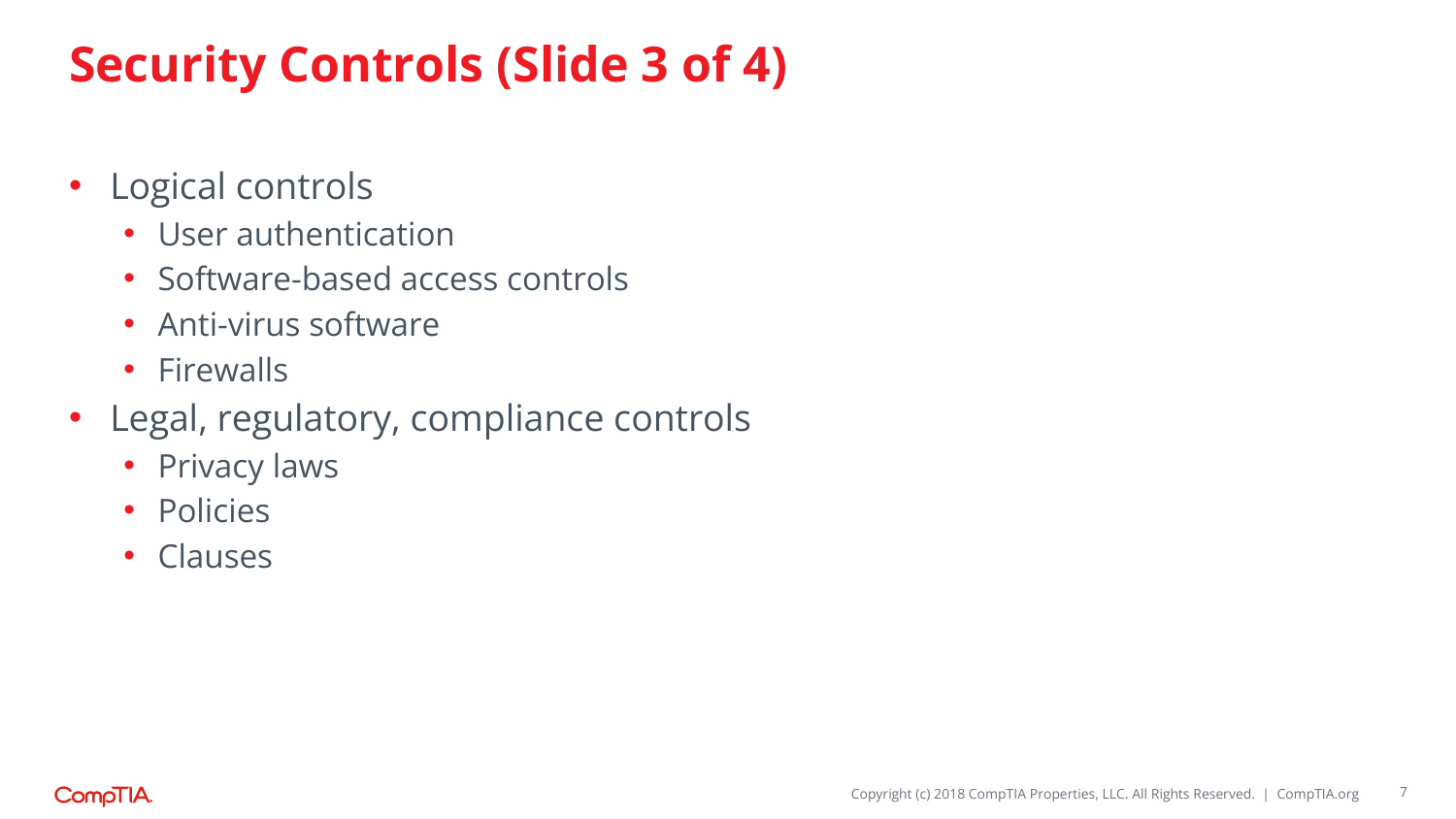

# Security Controls (Slide 3 of 4)
Logical controls
User authentication
Software-based access controls
Anti-virus software
Firewalls
Legal, regulatory, compliance controls
Privacy laws
Policies
Clauses
7